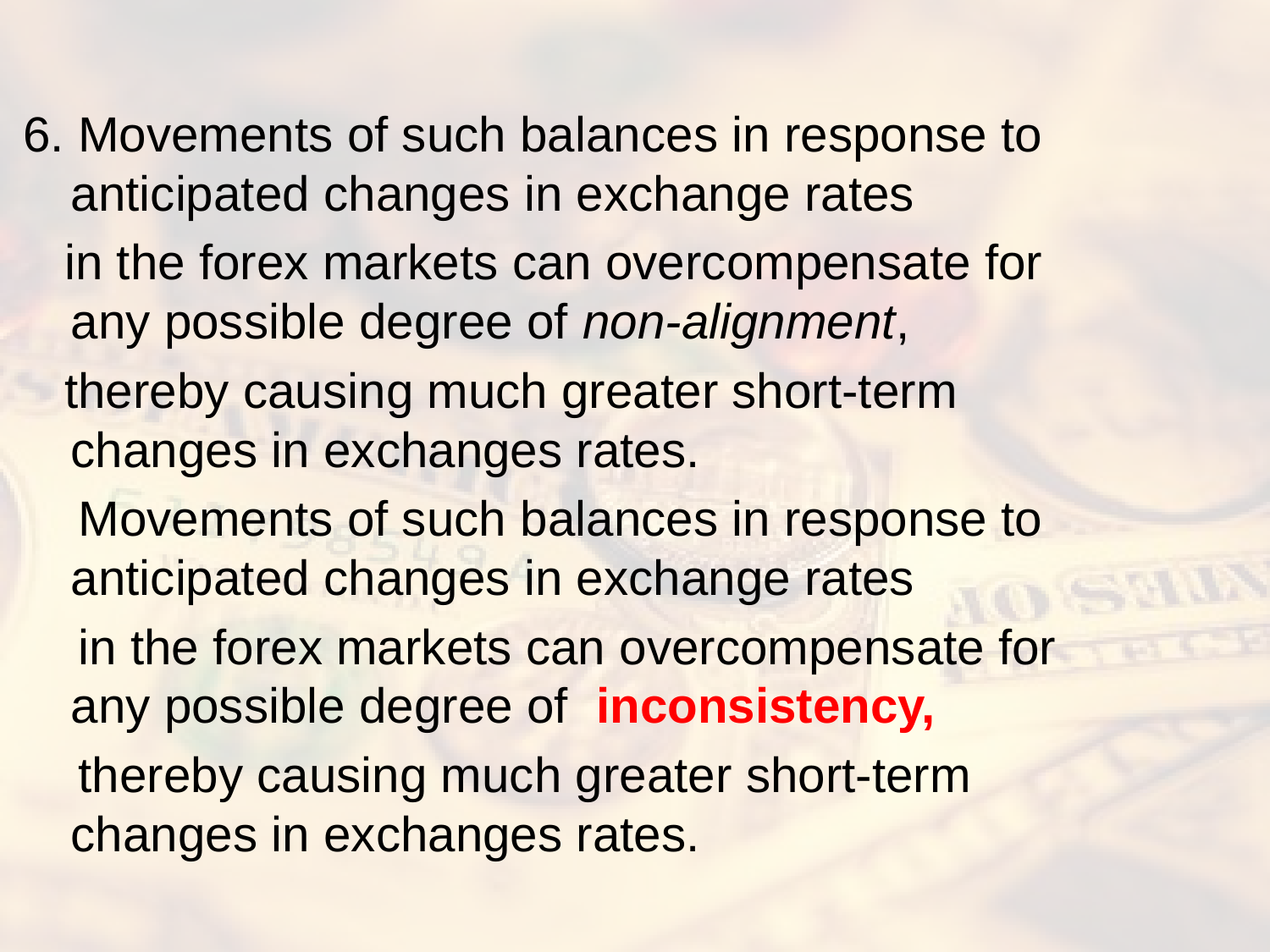

#
6. Movements of such balances in response to anticipated changes in exchange rates
   in the forex markets can overcompensate for any possible degree of non-alignment,
   thereby causing much greater short-term changes in exchanges rates.
    Movements of such balances in response to anticipated changes in exchange rates
    in the forex markets can overcompensate for any possible degree of  inconsistency,
    thereby causing much greater short-term changes in exchanges rates.